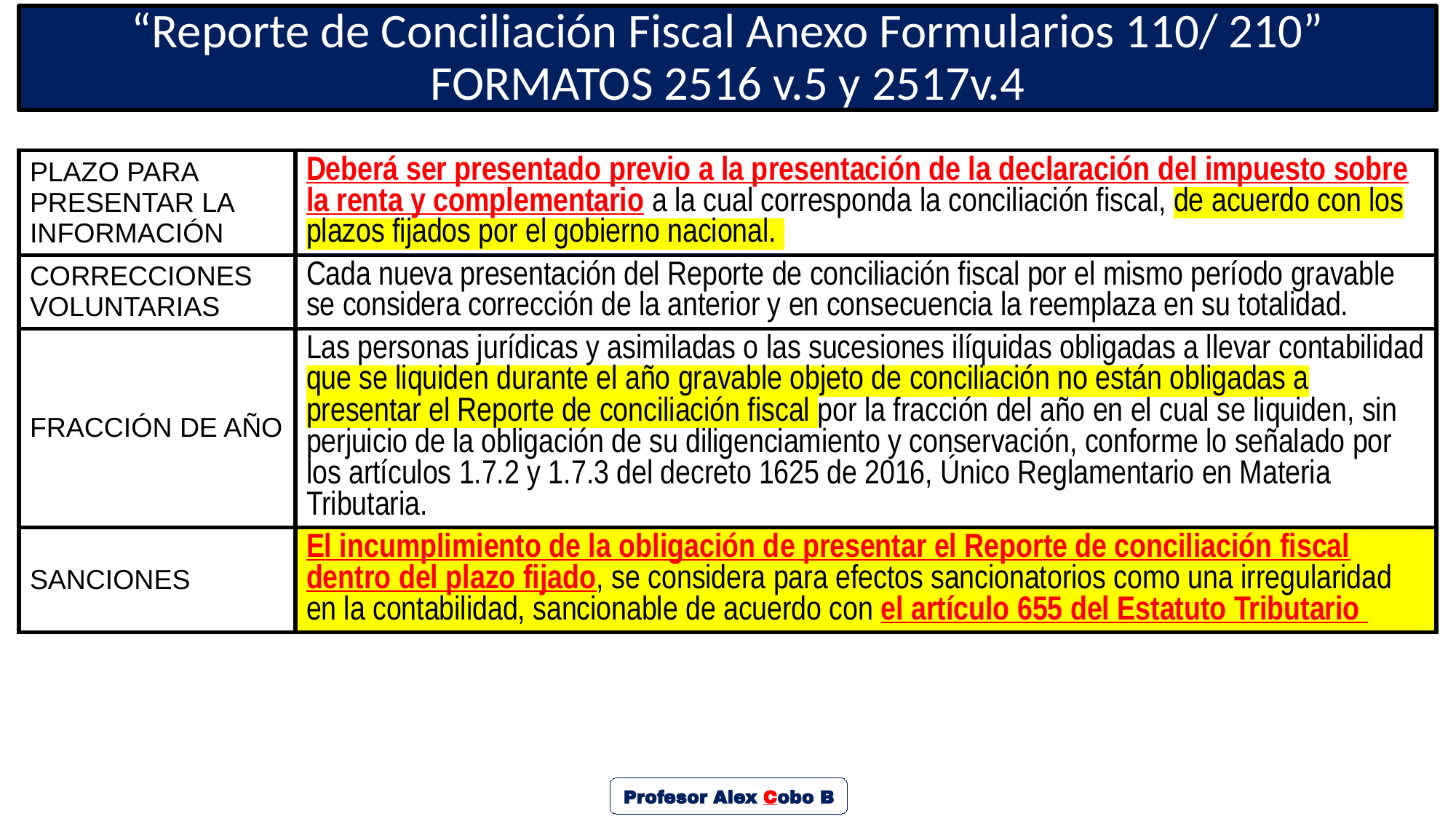

“Reporte de Conciliación Fiscal Anexo Formularios 110/ 210”
FORMATOS 2516 v.5 y 2517v.4
| PLAZO PARA PRESENTAR LA INFORMACIÓN | Deberá ser presentado previo a la presentación de la declaración del impuesto sobre la renta y complementario a la cual corresponda la conciliación fiscal, de acuerdo con los plazos fijados por el gobierno nacional. |
| --- | --- |
| CORRECCIONES VOLUNTARIAS | Cada nueva presentación del Reporte de conciliación fiscal por el mismo período gravable se considera corrección de la anterior y en consecuencia la reemplaza en su totalidad. |
| FRACCIÓN DE AÑO | Las personas jurídicas y asimiladas o las sucesiones ilíquidas obligadas a llevar contabilidad que se liquiden durante el año gravable objeto de conciliación no están obligadas a presentar el Reporte de conciliación fiscal por la fracción del año en el cual se liquiden, sin perjuicio de la obligación de su diligenciamiento y conservación, conforme lo señalado por los artículos 1.7.2 y 1.7.3 del decreto 1625 de 2016, Único Reglamentario en Materia Tributaria. |
| SANCIONES | El incumplimiento de la obligación de presentar el Reporte de conciliación fiscal dentro del plazo fijado, se considera para efectos sancionatorios como una irregularidad en la contabilidad, sancionable de acuerdo con el artículo 655 del Estatuto Tributario |
Profesor Alex Cobo B